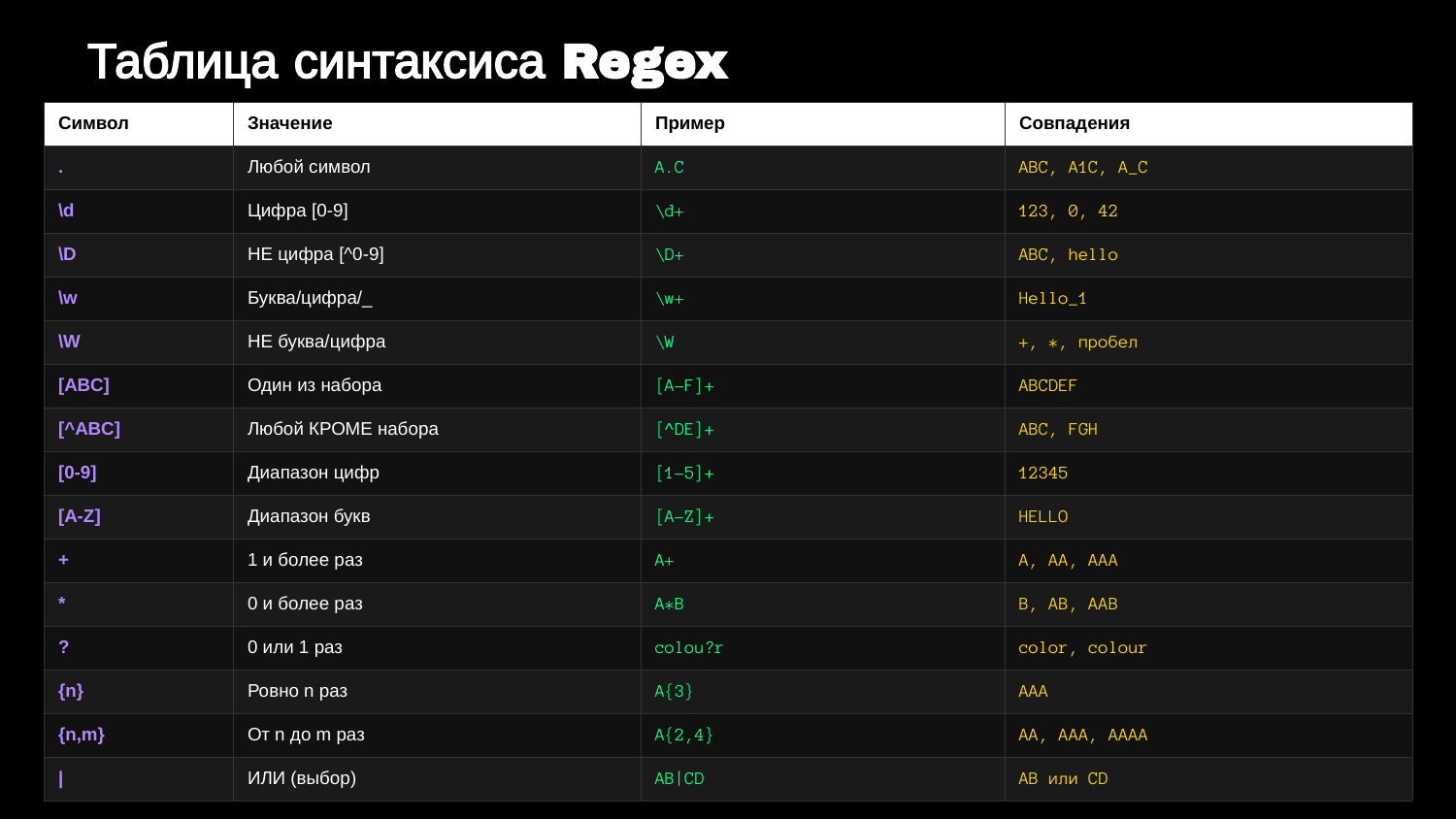

Таблица синтаксиса Regex
| Символ | Значение | Пример | Совпадения |
| --- | --- | --- | --- |
| . | Любой символ | A.C | ABC, A1C, A\_C |
| \d | Цифра [0-9] | \d+ | 123, 0, 42 |
| \D | НЕ цифра [^0-9] | \D+ | ABC, hello |
| \w | Буква/цифра/\_ | \w+ | Hello\_1 |
| \W | НЕ буква/цифра | \W | +, \*, пробел |
| [ABC] | Один из набора | [A-F]+ | ABCDEF |
| [^ABC] | Любой КРОМЕ набора | [^DE]+ | ABC, FGH |
| [0-9] | Диапазон цифр | [1-5]+ | 12345 |
| [A-Z] | Диапазон букв | [A-Z]+ | HELLO |
| + | 1 и более раз | A+ | A, AA, AAA |
| \* | 0 и более раз | A\*B | B, AB, AAB |
| ? | 0 или 1 раз | colou?r | color, colour |
| {n} | Ровно n раз | A{3} | AAA |
| {n,m} | От n до m раз | A{2,4} | AA, AAA, AAAA |
| | | ИЛИ (выбор) | AB|CD | AB или CD |